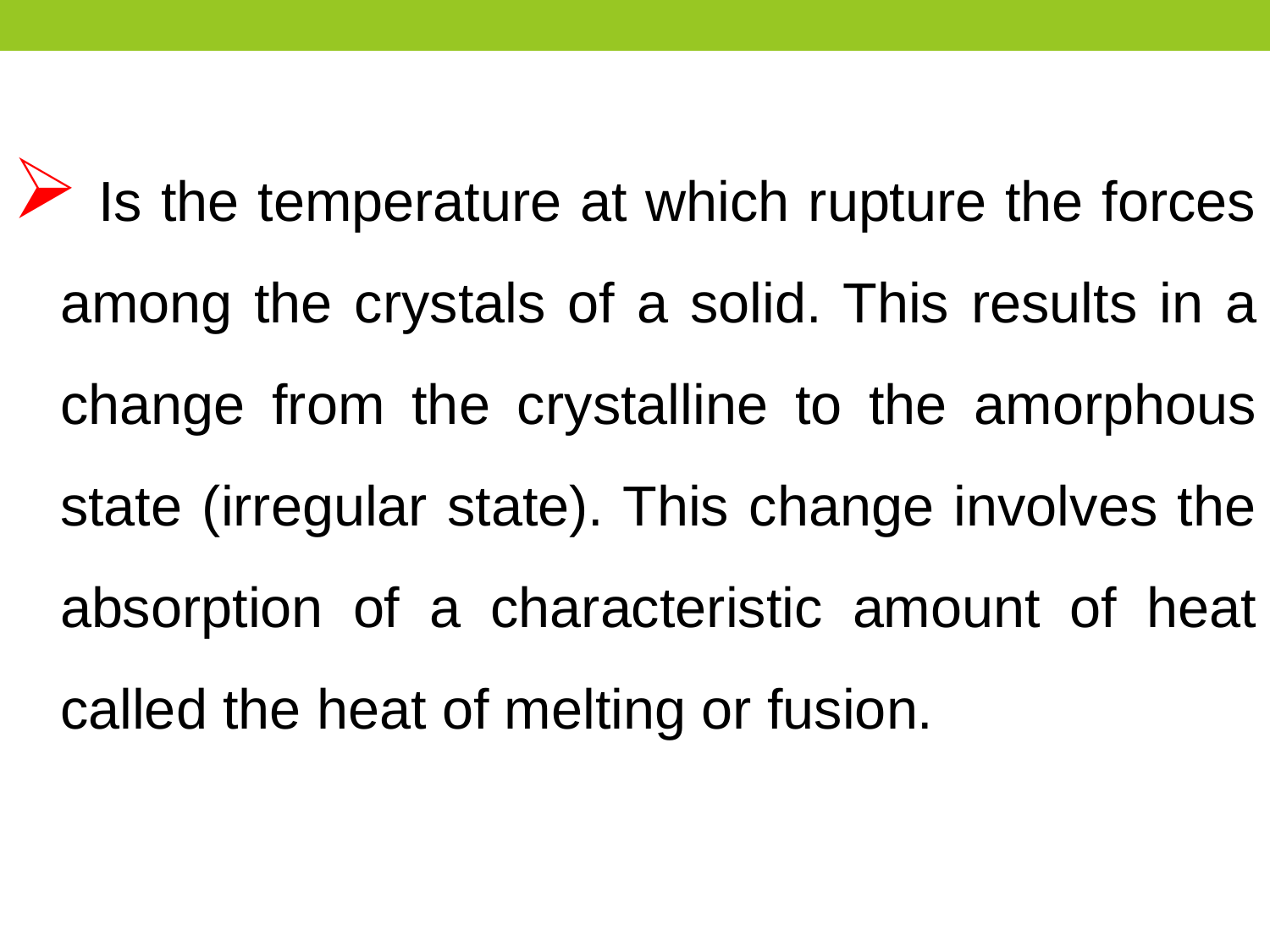

Is the temperature at which rupture the forces among the crystals of a solid. This results in a change from the crystalline to the amorphous state (irregular state). This change involves the absorption of a characteristic amount of heat called the heat of melting or fusion.